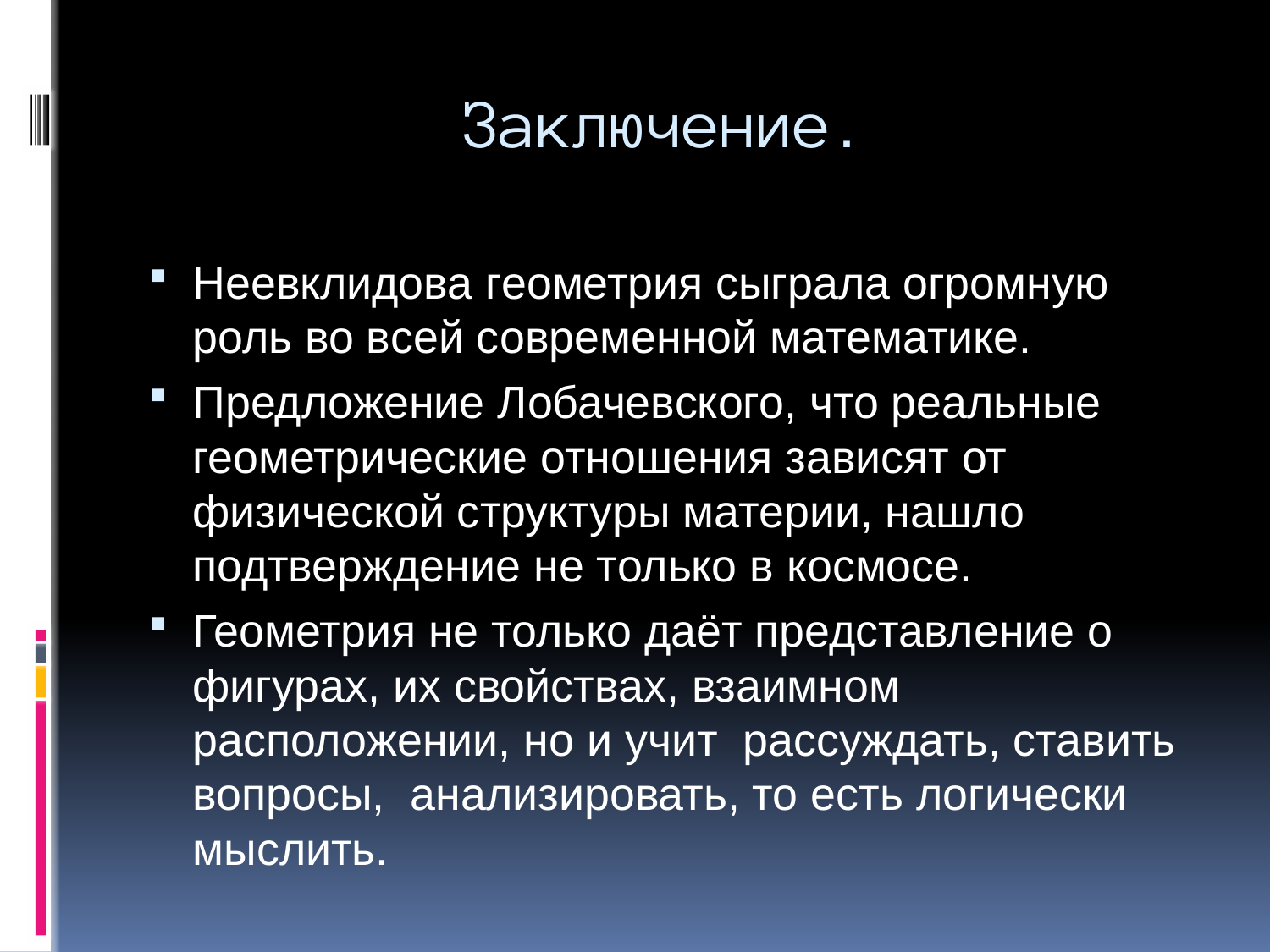

# Заключение.
Неевклидова геометрия сыграла огромную роль во всей современной математике.
Предложение Лобачевского, что реальные геометрические отношения зависят от физической структуры материи, нашло подтверждение не только в космосе.
Геометрия не только даёт представление о фигурах, их свойствах, взаимном расположении, но и учит  рассуждать, ставить вопросы,  анализировать, то есть логически мыслить.